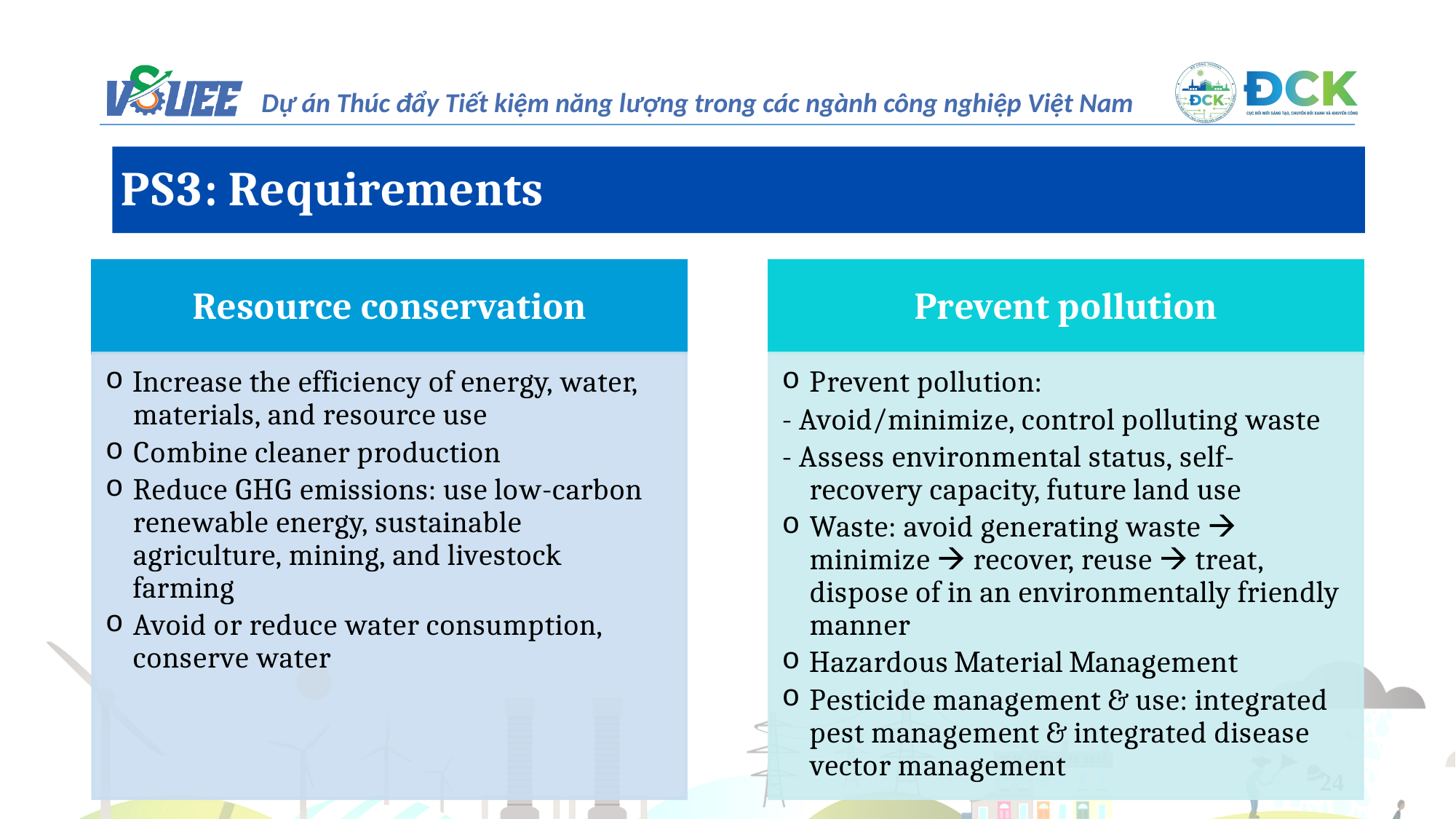

PS3: Requirements

Resource conservation

Prevent pollution

Increase the efficiency of energy, water, materials, and resource use
Combine cleaner production
Reduce GHG emissions: use low-carbon renewable energy, sustainable agriculture, mining, and livestock farming
Avoid or reduce water consumption, conserve water

Prevent pollution:
- Avoid/minimize, control polluting waste
- Assess environmental status, self-recovery capacity, future land use
Waste: avoid generating waste 🡪 minimize 🡪 recover, reuse 🡪 treat, dispose of in an environmentally friendly manner
Hazardous Material Management
Pesticide management & use: integrated pest management & integrated disease vector management
24